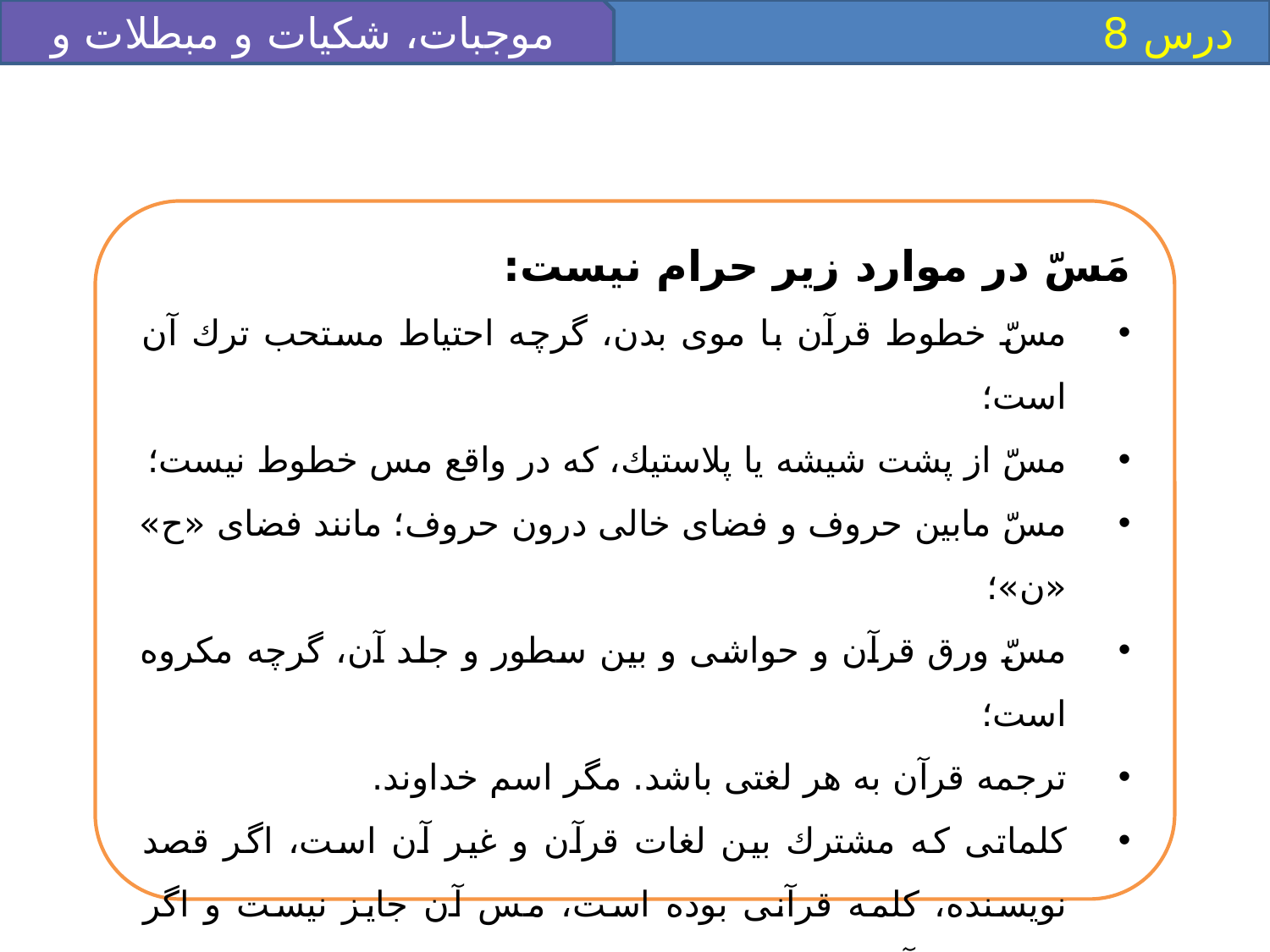

موجبات، شکيات و مبطلات و ضو
 درس 8

مَسّ در موارد زير حرام نيست:
مسّ خطوط قرآن با موى بدن، گرچه احتياط مستحب ترك آن است؛
مسّ از پشت شيشه يا پلاستيك، كه در واقع مس خطوط نيست؛
مسّ مابين حروف و فضاى خالى درون حروف؛ مانند فضاى «ح» «ن»؛
مسّ ورق قرآن و حواشى و بين سطور و جلد آن، گرچه مكروه است؛
ترجمه قرآن به هر لغتى باشد. مگر اسم خداوند.
كلماتى كه مشترك بين لغات قرآن و غير آن است، اگر قصد نويسنده، كلمه قرآنى بوده است، مس آن جايز نيست و اگر قصد او قرآن نبوده جايز است.